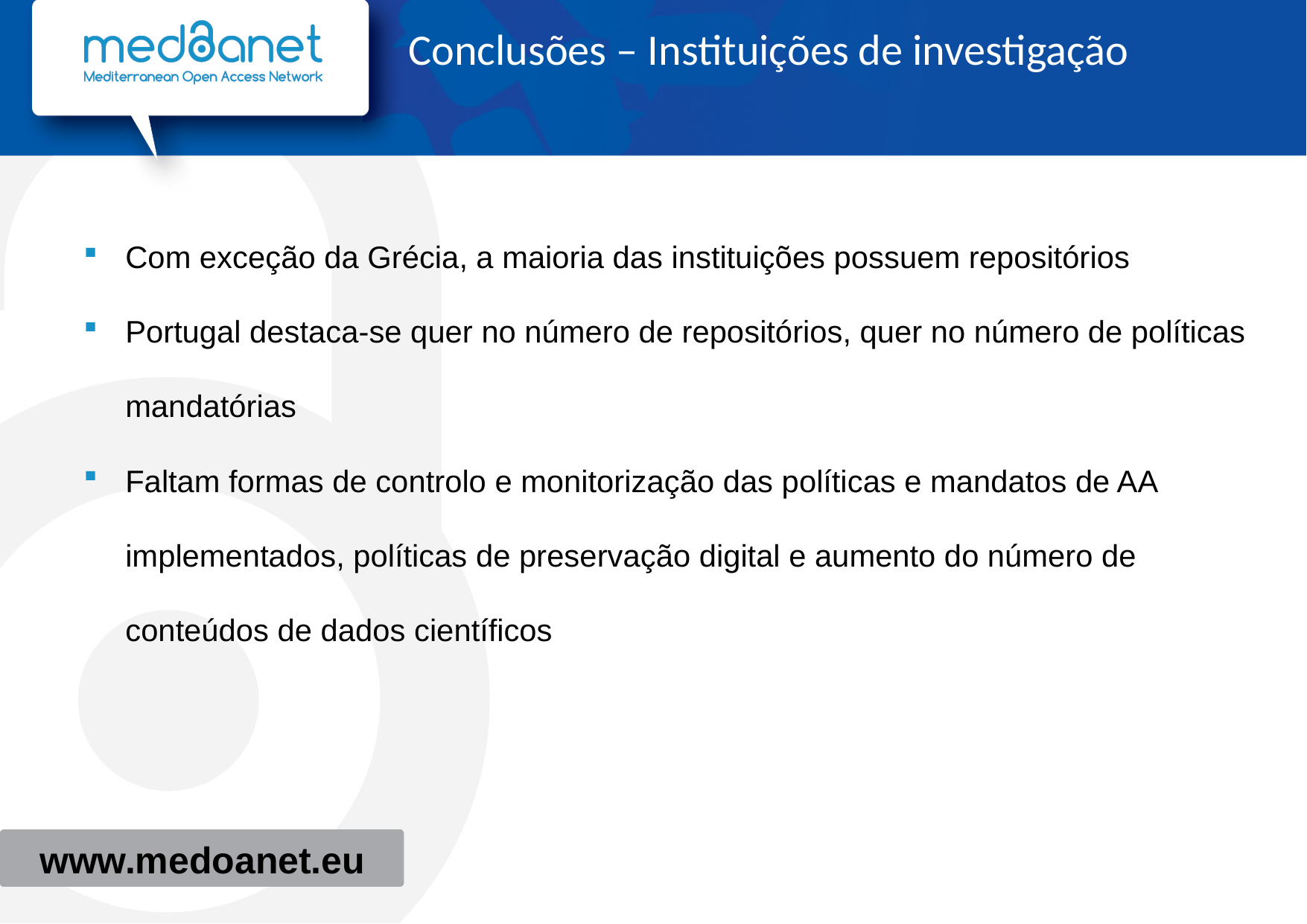

# Conclusões – Instituições de investigação

Com exceção da Grécia, a maioria das instituições possuem repositórios
Portugal destaca-se quer no número de repositórios, quer no número de políticas mandatórias
Faltam formas de controlo e monitorização das políticas e mandatos de AA implementados, políticas de preservação digital e aumento do número de conteúdos de dados científicos
www.medoanet.eu